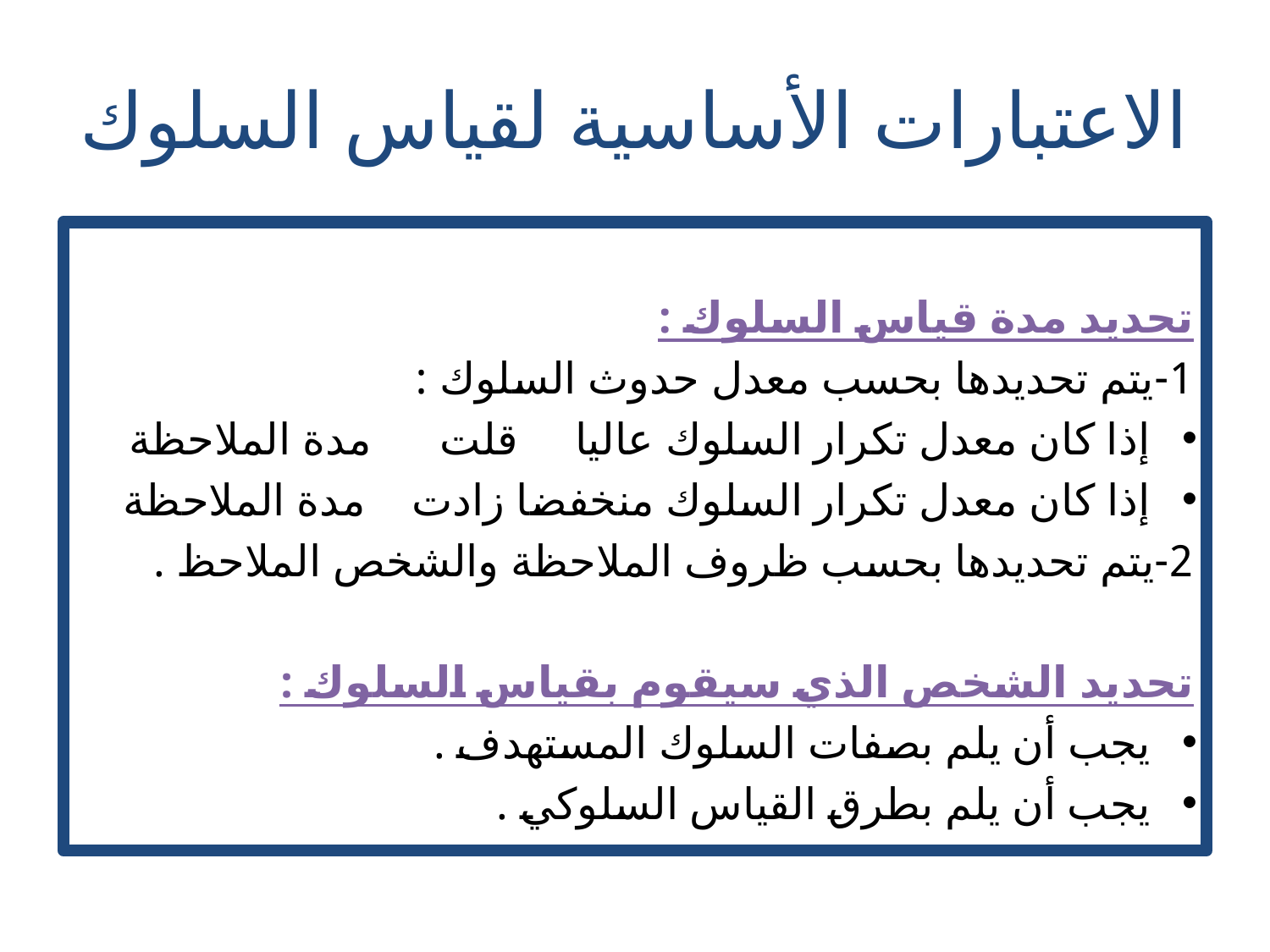

# الاعتبارات الأساسية لقياس السلوك

تحديد مدة قياس السلوك :
1-يتم تحديدها بحسب معدل حدوث السلوك :
إذا كان معدل تكرار السلوك عاليا     قلت      مدة الملاحظة
إذا كان معدل تكرار السلوك منخفضا زادت    مدة الملاحظة
2-يتم تحديدها بحسب ظروف الملاحظة والشخص الملاحظ .

تحديد الشخص الذي سيقوم بقياس السلوك :
يجب أن يلم بصفات السلوك المستهدف .
يجب أن يلم بطرق القياس السلوكي .